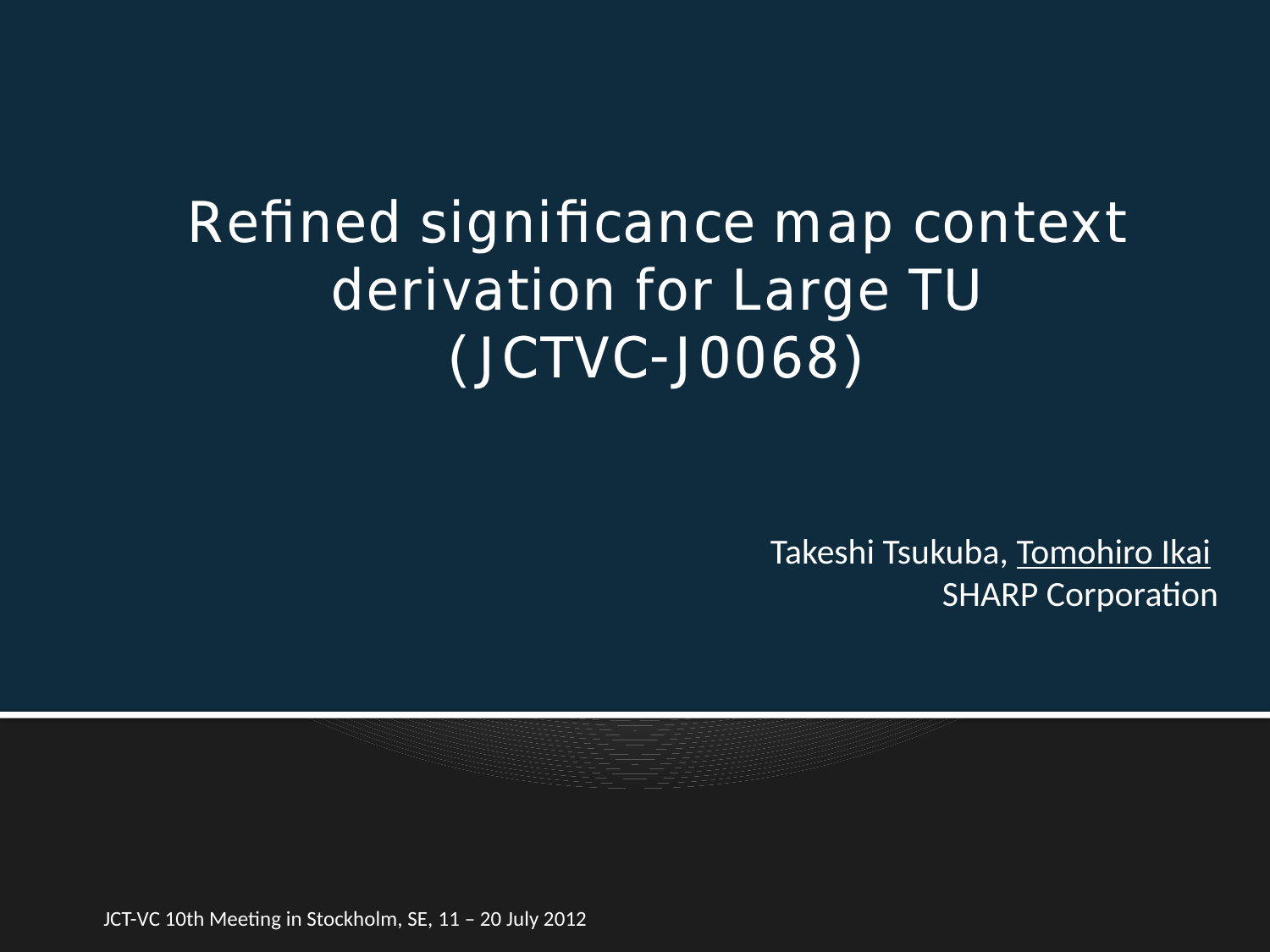

# Refined significance map context derivation for Large TU (JCTVC-J0068)

Takeshi Tsukuba, Tomohiro Ikai
SHARP Corporation

JCT-VC 10th Meeting in Stockholm, SE, 11 – 20 July 2012